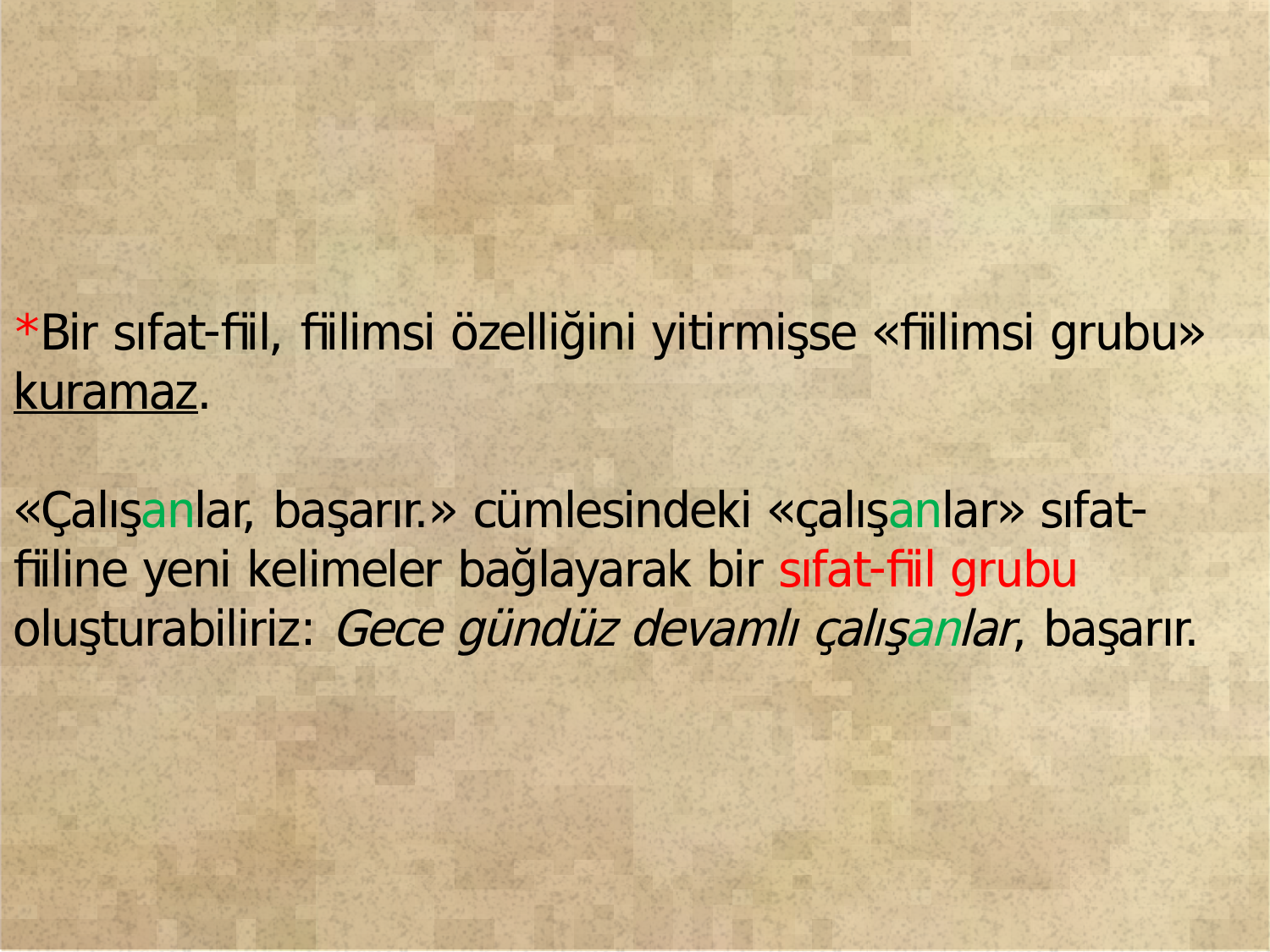

*Bir sıfat-fiil, fiilimsi özelliğini yitirmişse «fiilimsi grubu» kuramaz.

«Çalışanlar, başarır.» cümlesindeki «çalışanlar» sıfat-fiiline yeni kelimeler bağlayarak bir sıfat-fiil grubu oluşturabiliriz: Gece gündüz devamlı çalışanlar, başarır.